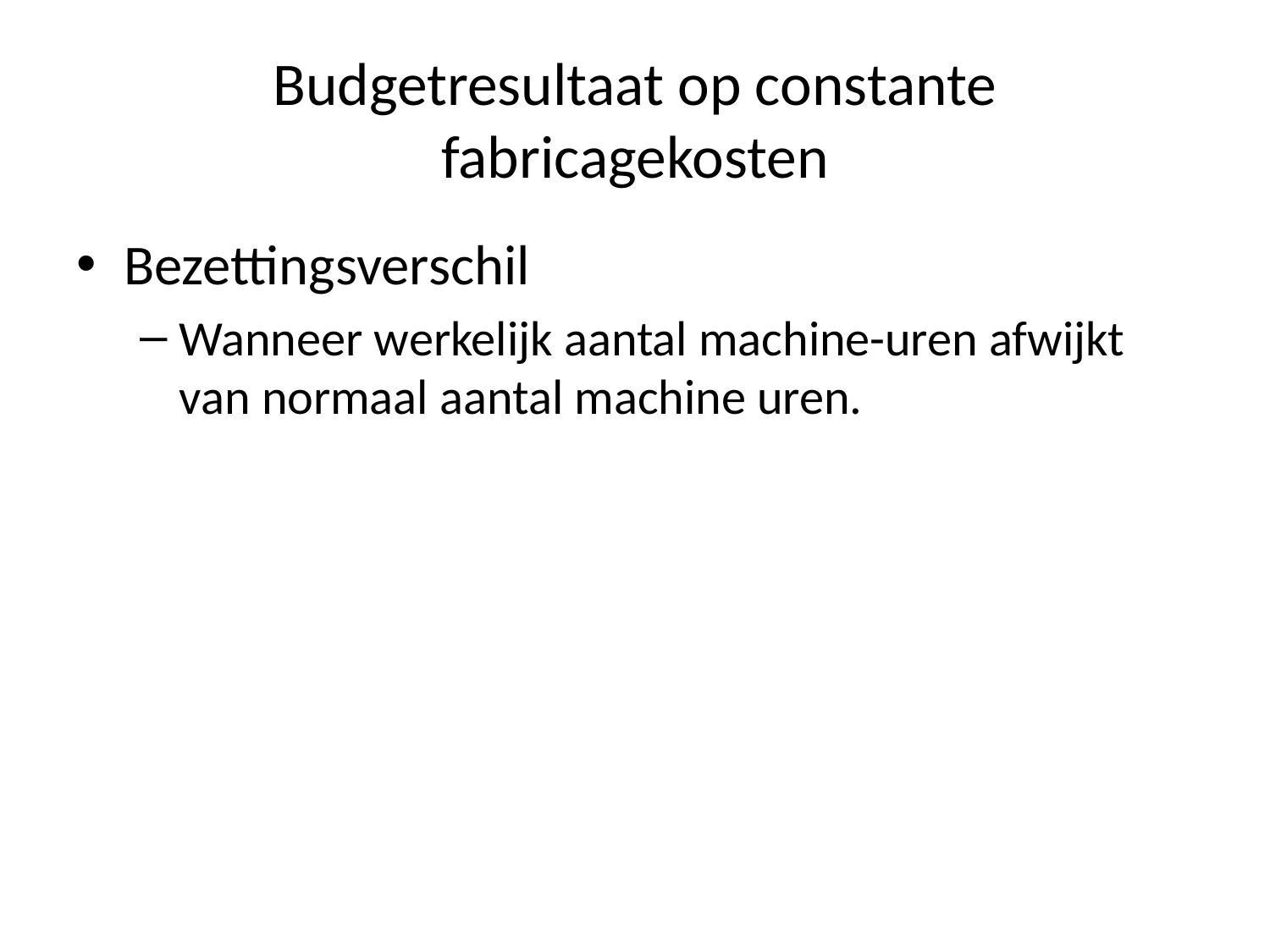

# Budgetresultaat op constante fabricagekosten
Bezettingsverschil
Wanneer werkelijk aantal machine-uren afwijkt van normaal aantal machine uren.